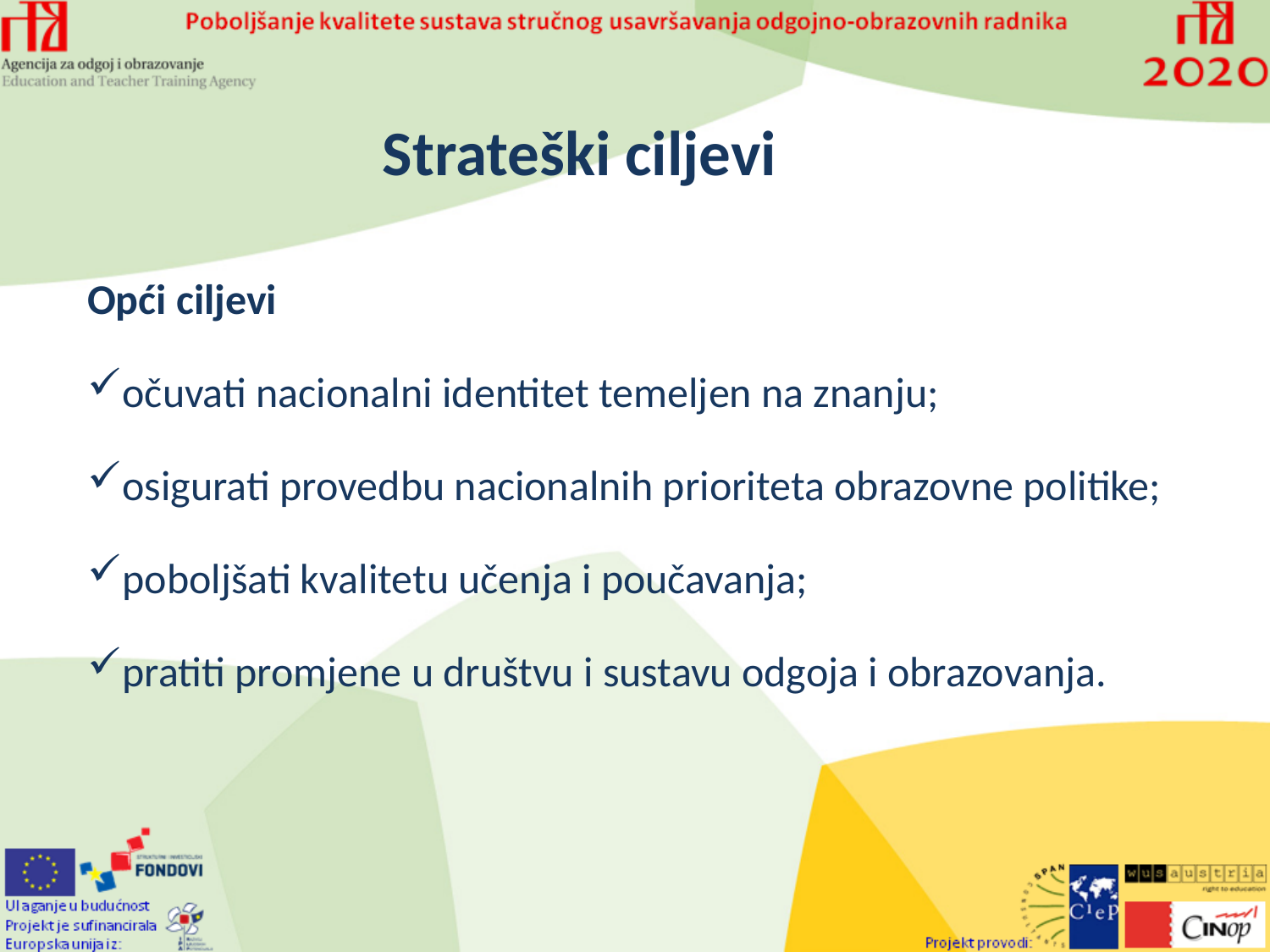

Strateški ciljevi
Opći ciljevi
očuvati nacionalni identitet temeljen na znanju;
osigurati provedbu nacionalnih prioriteta obrazovne politike;
poboljšati kvalitetu učenja i poučavanja;
pratiti promjene u društvu i sustavu odgoja i obrazovanja.